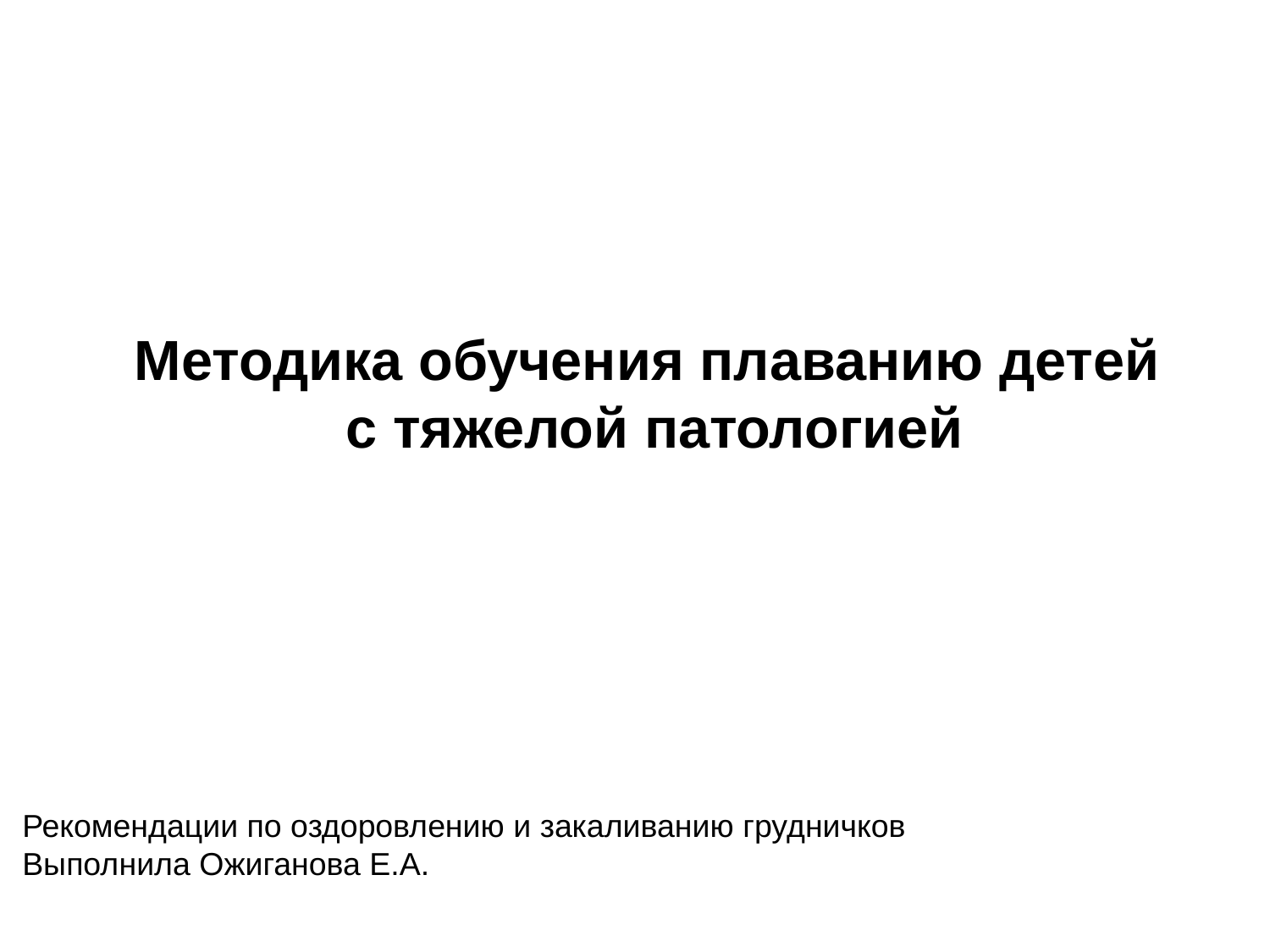

Методика обучения плаванию детей
с тяжелой патологией
Рекомендации по оздоровлению и закаливанию грудничков
Выполнила Ожиганова Е.А.